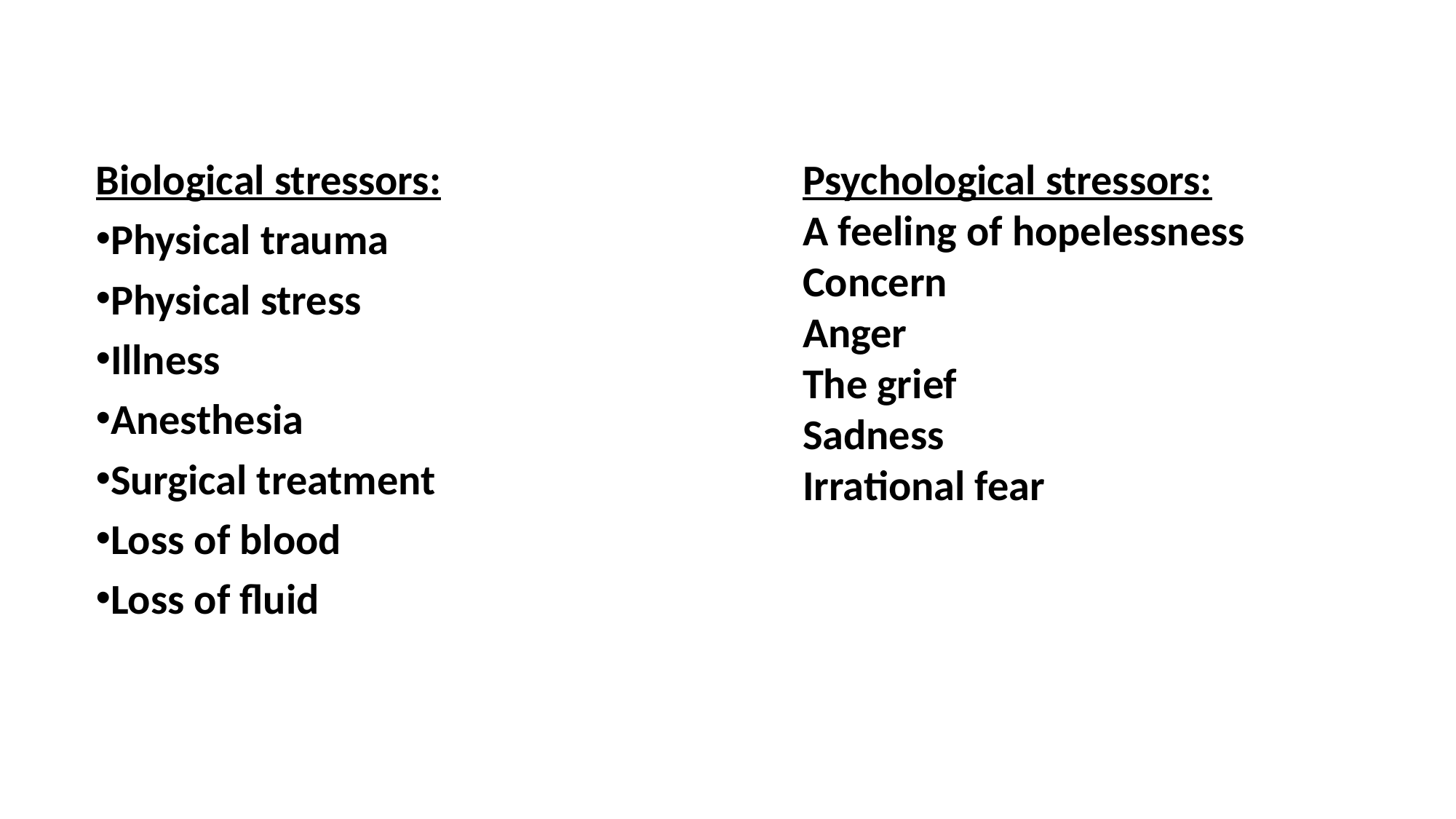

Biological stressors:
Physical trauma
Physical stress
Illness
Anesthesia
Surgical treatment
Loss of blood
Loss of fluid
Psychological stressors:
A feeling of hopelessness
Concern
Anger
The grief
Sadness
Irrational fear